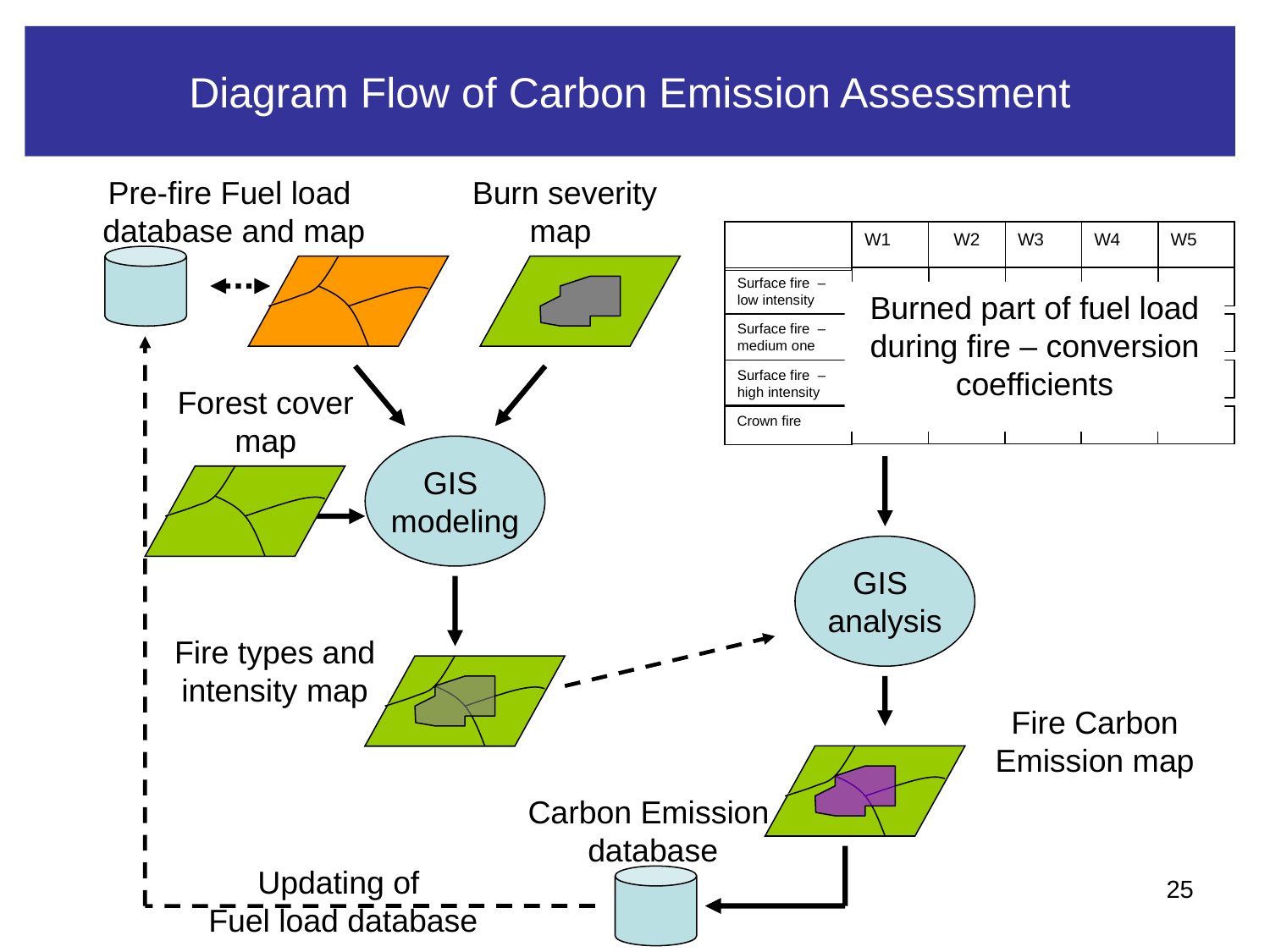

Diagram Flow of Carbon Emission Assessment
Pre-fire Fuel load
database and map
Burn severity map

W1
W2
W3
W4
W5

Surface fire  – low intensity

Burned part of fuel load during fire – conversion coefficients

Surface fire  – medium one

Surface fire  – high intensity

Forest cover
map
Crown fire

GIS
modeling

GIS
analysis

Fire types and intensity map

Fire Carbon Emission map

Carbon Emission
database

Updating of
Fuel load database

25